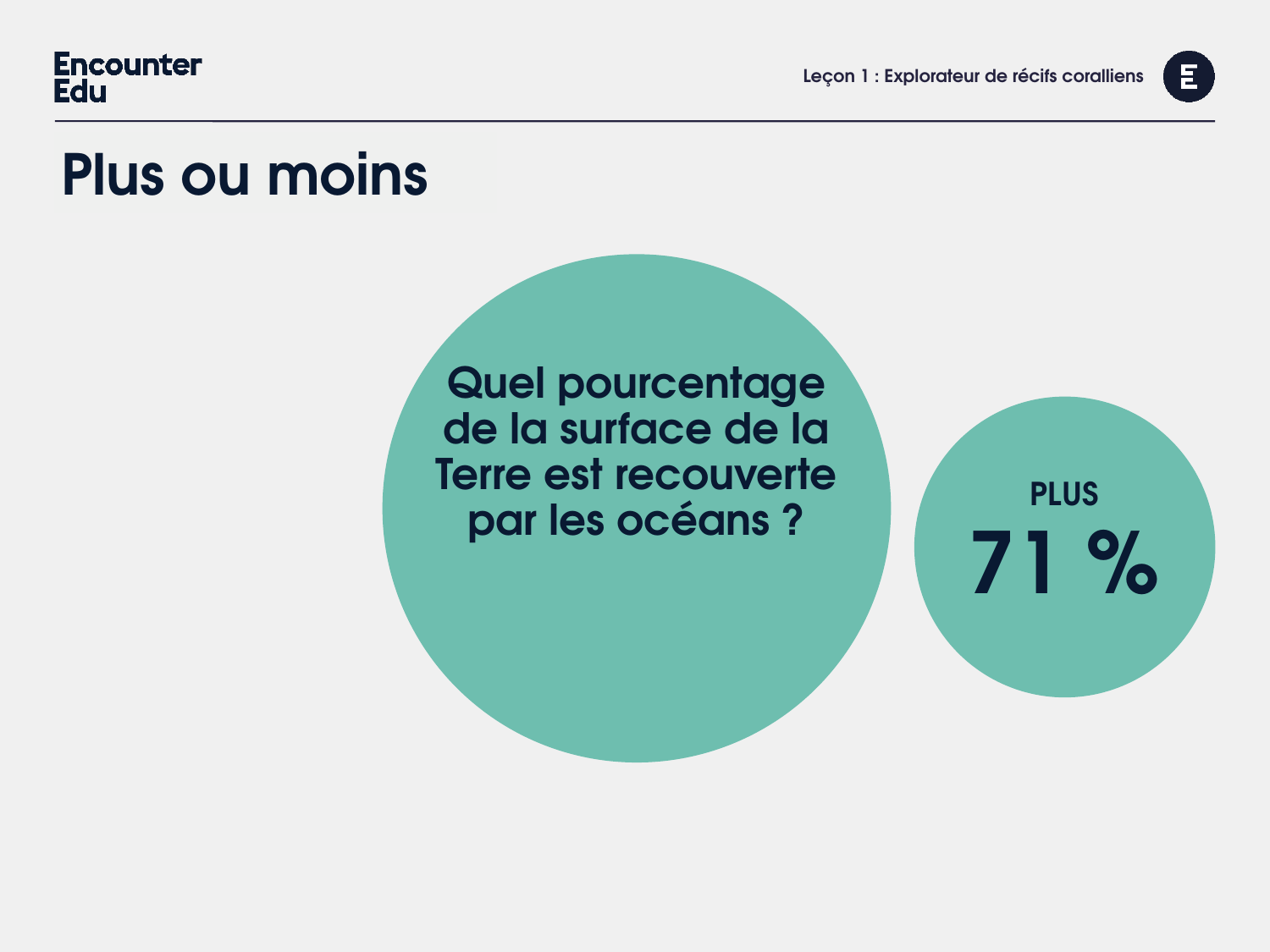

# Leçon 1 : Explorateur de récifs coralliens
Plus ou moins
Quel pourcentage de la surface de la Terre est recouverte par les océans ?

PLUS

71 %